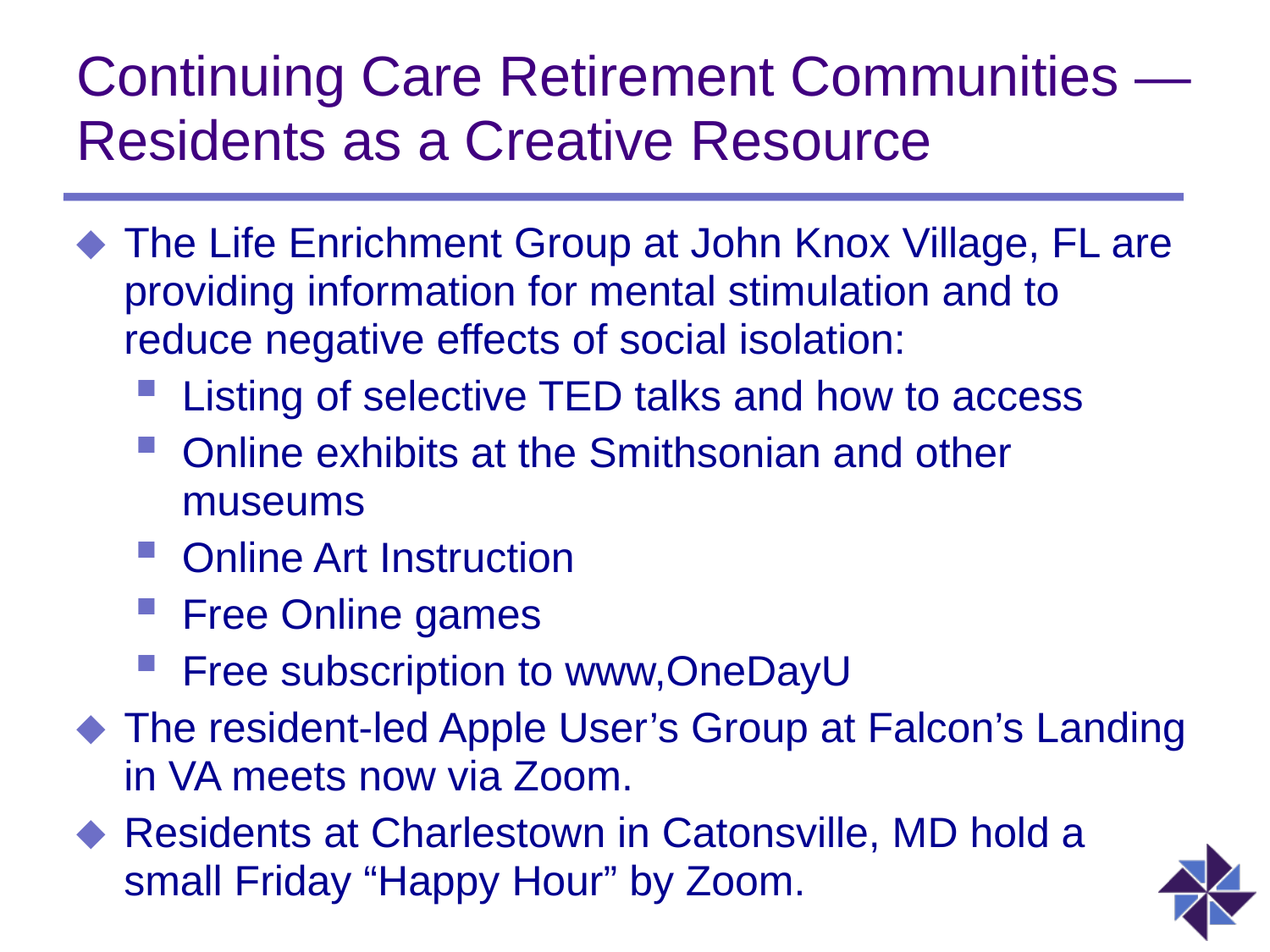

# Continuing Care Retirement Communities — Residents as a Creative Resource

The Life Enrichment Group at John Knox Village, FL are providing information for mental stimulation and to reduce negative effects of social isolation:
Listing of selective TED talks and how to access
Online exhibits at the Smithsonian and other museums
Online Art Instruction
Free Online games
Free subscription to www,OneDayU
The resident-led Apple User’s Group at Falcon’s Landing in VA meets now via Zoom.
Residents at Charlestown in Catonsville, MD hold a small Friday “Happy Hour” by Zoom.